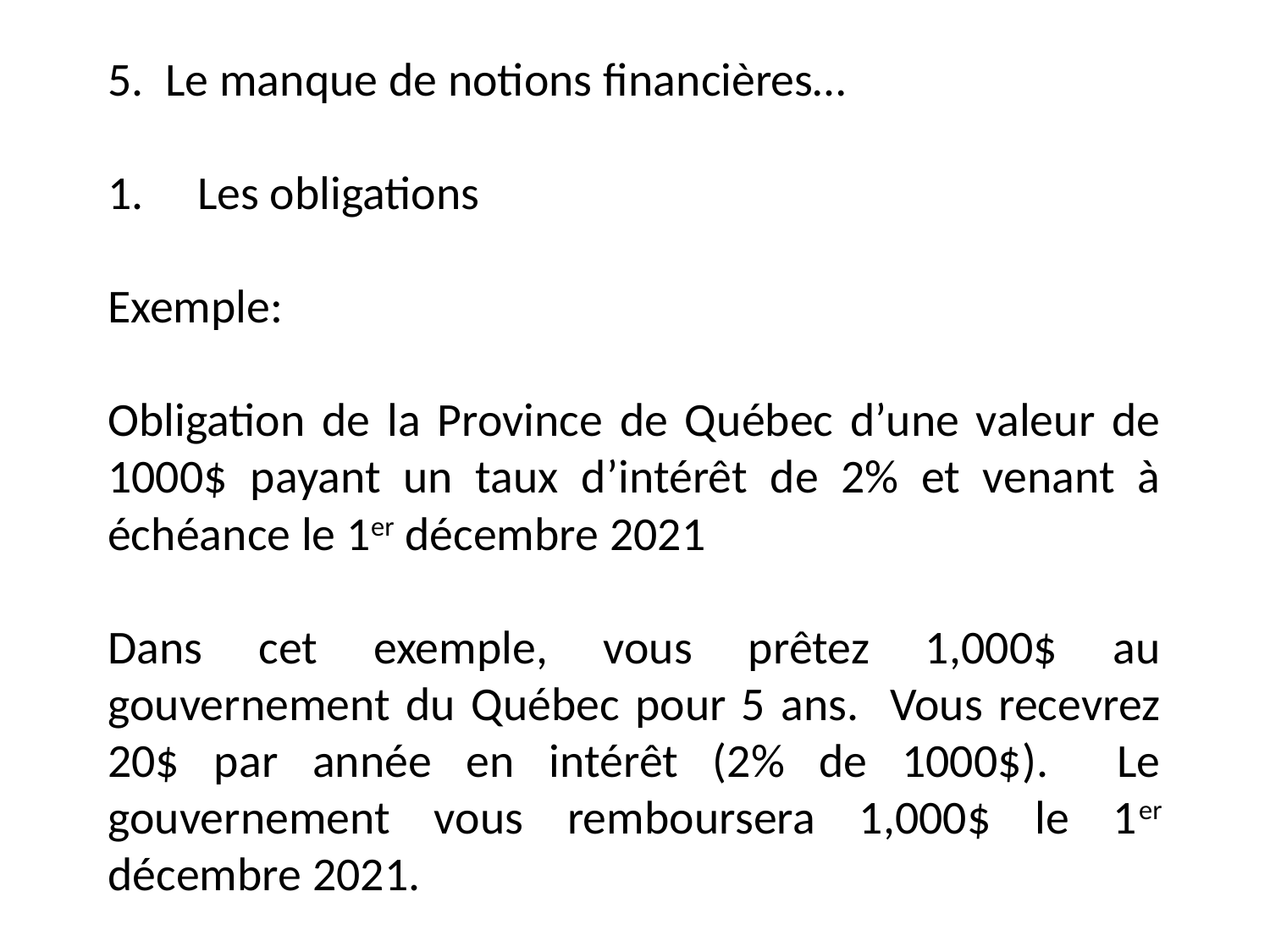

5.  Le manque de notions financières…

Les obligations

Exemple:

Obligation de la Province de Québec d’une valeur de 1000$ payant un taux d’intérêt de 2% et venant à échéance le 1er décembre 2021

Dans cet exemple, vous prêtez 1,000$ au gouvernement du Québec pour 5 ans.  Vous recevrez 20$ par année en intérêt (2% de 1000$).  Le gouvernement vous remboursera 1,000$ le 1er décembre 2021.